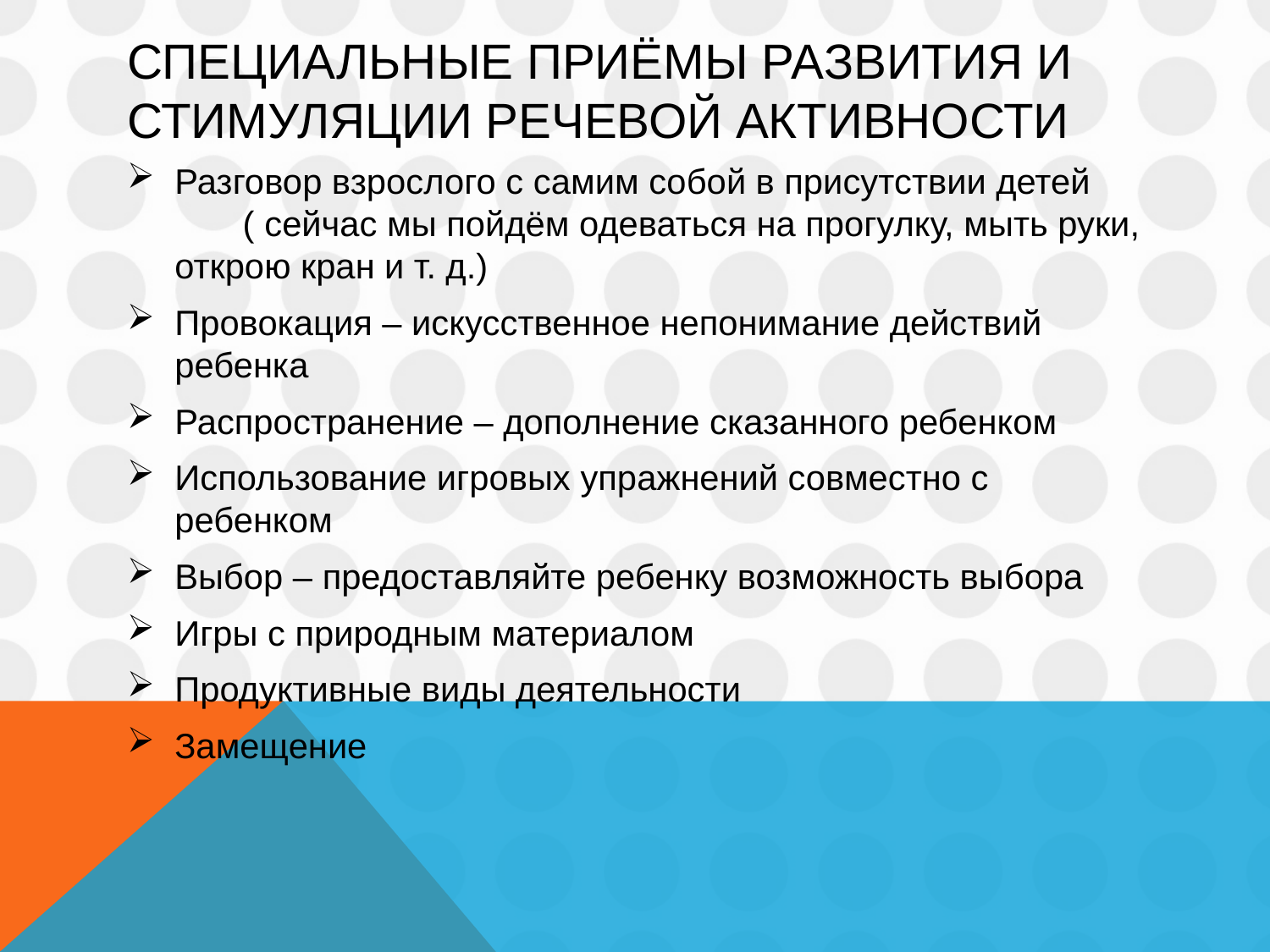

# Специальные приёмы развития и стимуляции речевой активности
Разговор взрослого с самим собой в присутствии детей             ( сейчас мы пойдём одеваться на прогулку, мыть руки, открою кран и т. д.)
Провокация – искусственное непонимание действий ребенка
Распространение – дополнение сказанного ребенком
Использование игровых упражнений совместно с ребенком
Выбор – предоставляйте ребенку возможность выбора
Игры с природным материалом
Продуктивные виды деятельности
Замещение